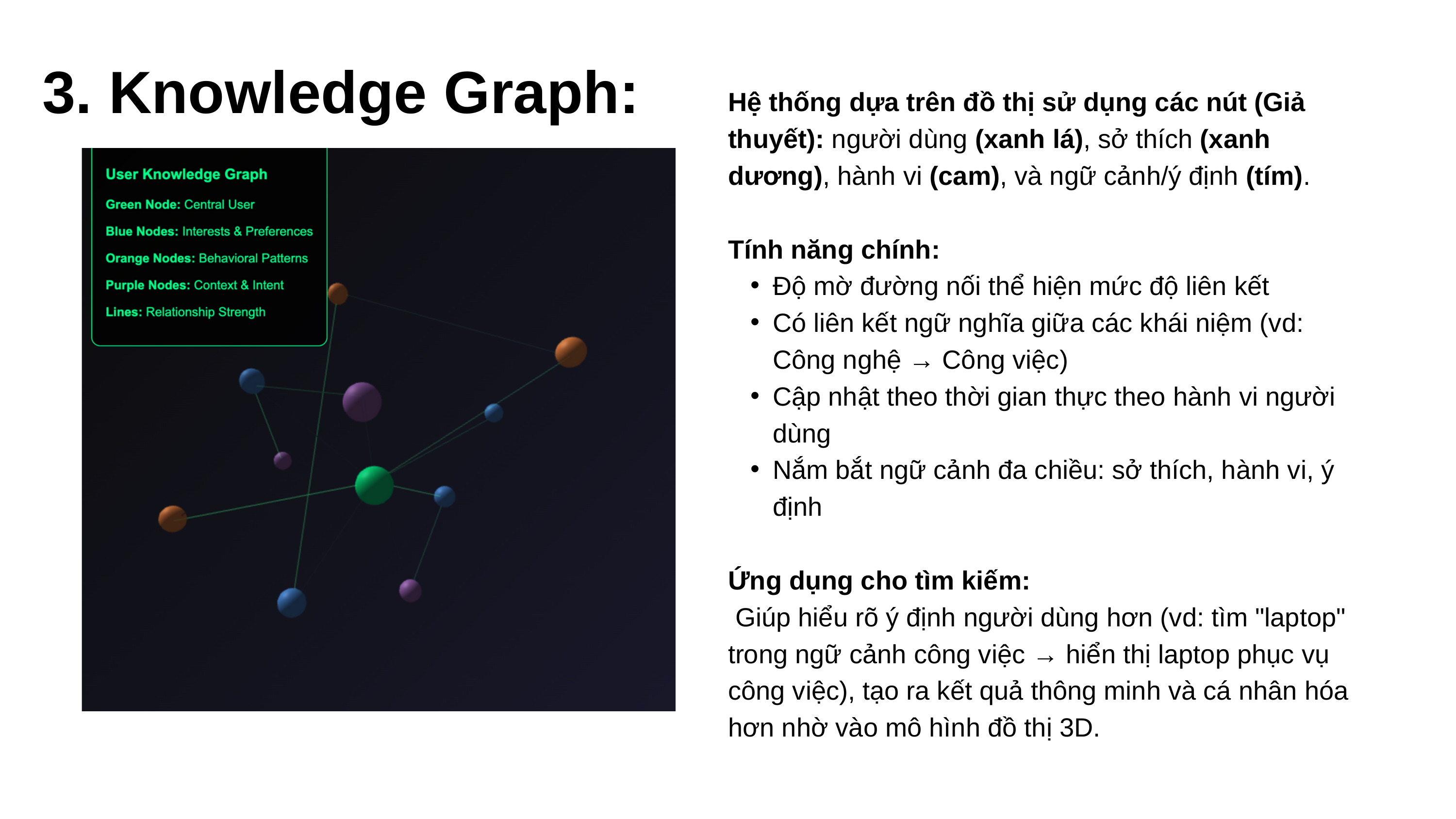

3. Knowledge Graph:
Hệ thống dựa trên đồ thị sử dụng các nút (Giả thuyết): người dùng (xanh lá), sở thích (xanh dương), hành vi (cam), và ngữ cảnh/ý định (tím).

Tính năng chính:
Độ mờ đường nối thể hiện mức độ liên kết
Có liên kết ngữ nghĩa giữa các khái niệm (vd: Công nghệ → Công việc)
Cập nhật theo thời gian thực theo hành vi người dùng
Nắm bắt ngữ cảnh đa chiều: sở thích, hành vi, ý định

Ứng dụng cho tìm kiếm:
 Giúp hiểu rõ ý định người dùng hơn (vd: tìm "laptop" trong ngữ cảnh công việc → hiển thị laptop phục vụ công việc), tạo ra kết quả thông minh và cá nhân hóa hơn nhờ vào mô hình đồ thị 3D.